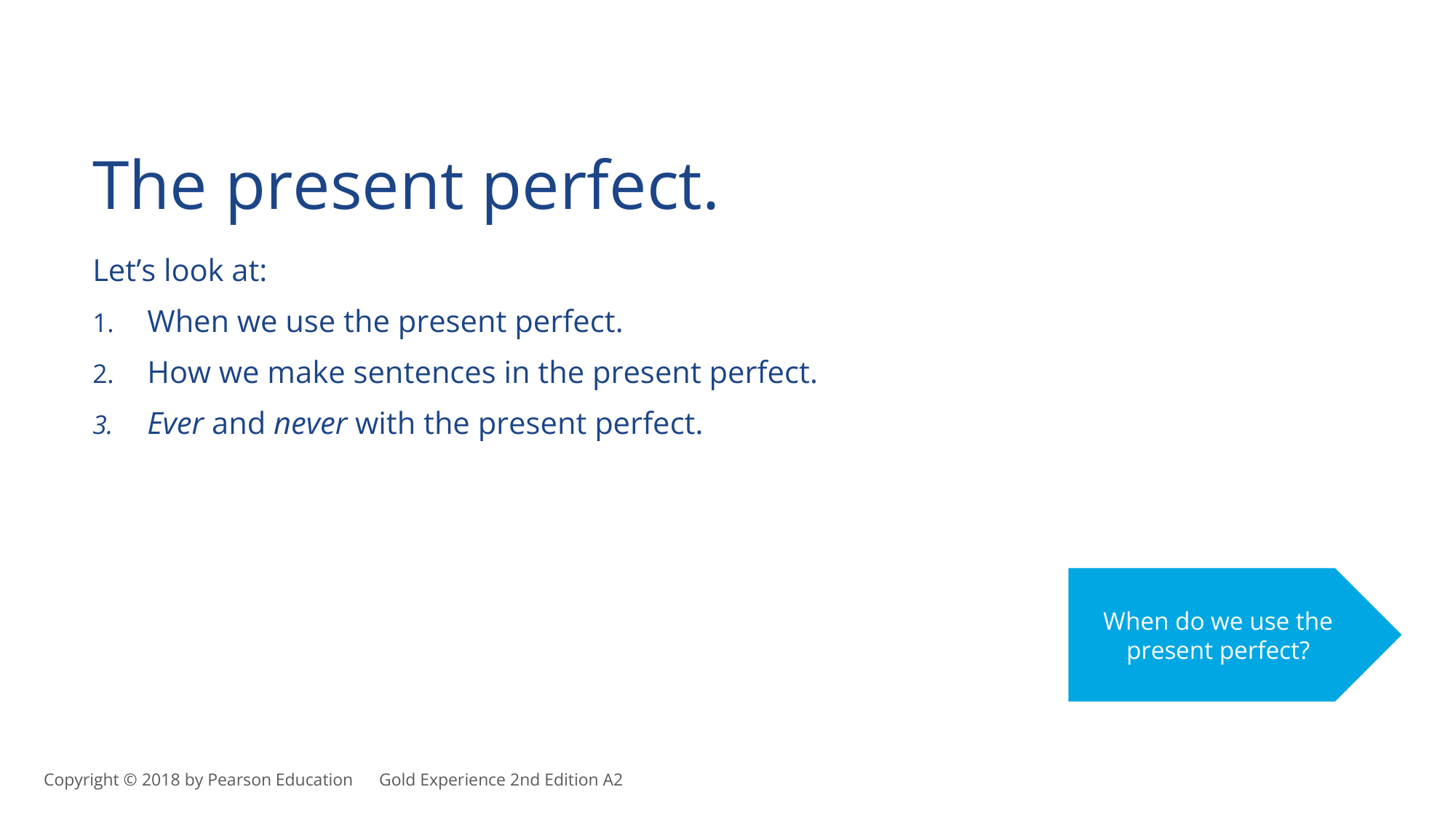

The present perfect.
Let’s look at:
When we use the present perfect.
How we make sentences in the present perfect.
Ever and never with the present perfect.
When do we use the present perfect?
Copyright © 2018 by Pearson Education      Gold Experience 2nd Edition A2